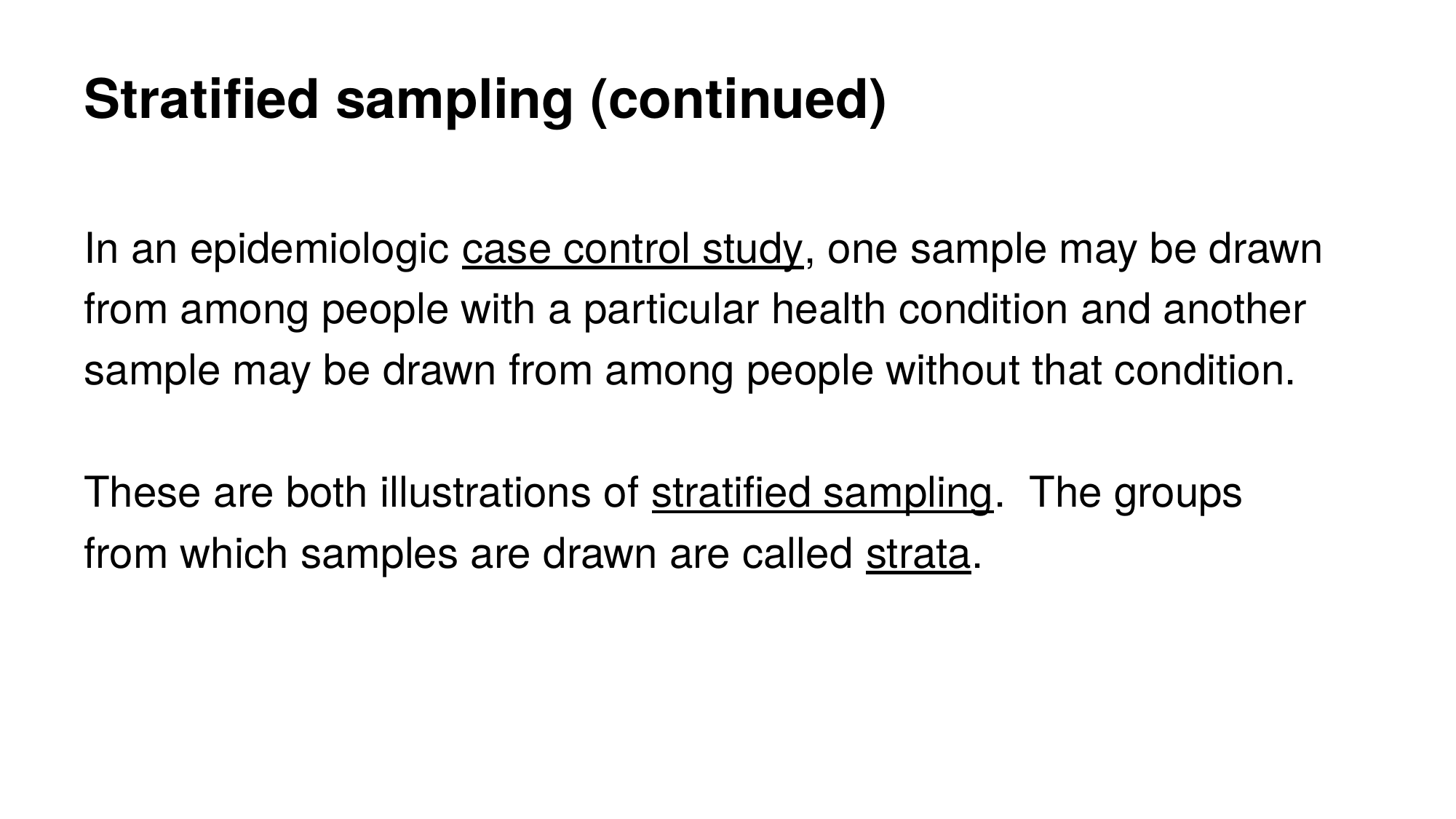

# Stratified sampling (continued)
In an epidemiologic case control study, one sample may be drawn from among people with a particular health condition and another sample may be drawn from among people without that condition.

These are both illustrations of stratified sampling.  The groups from which samples are drawn are called strata.